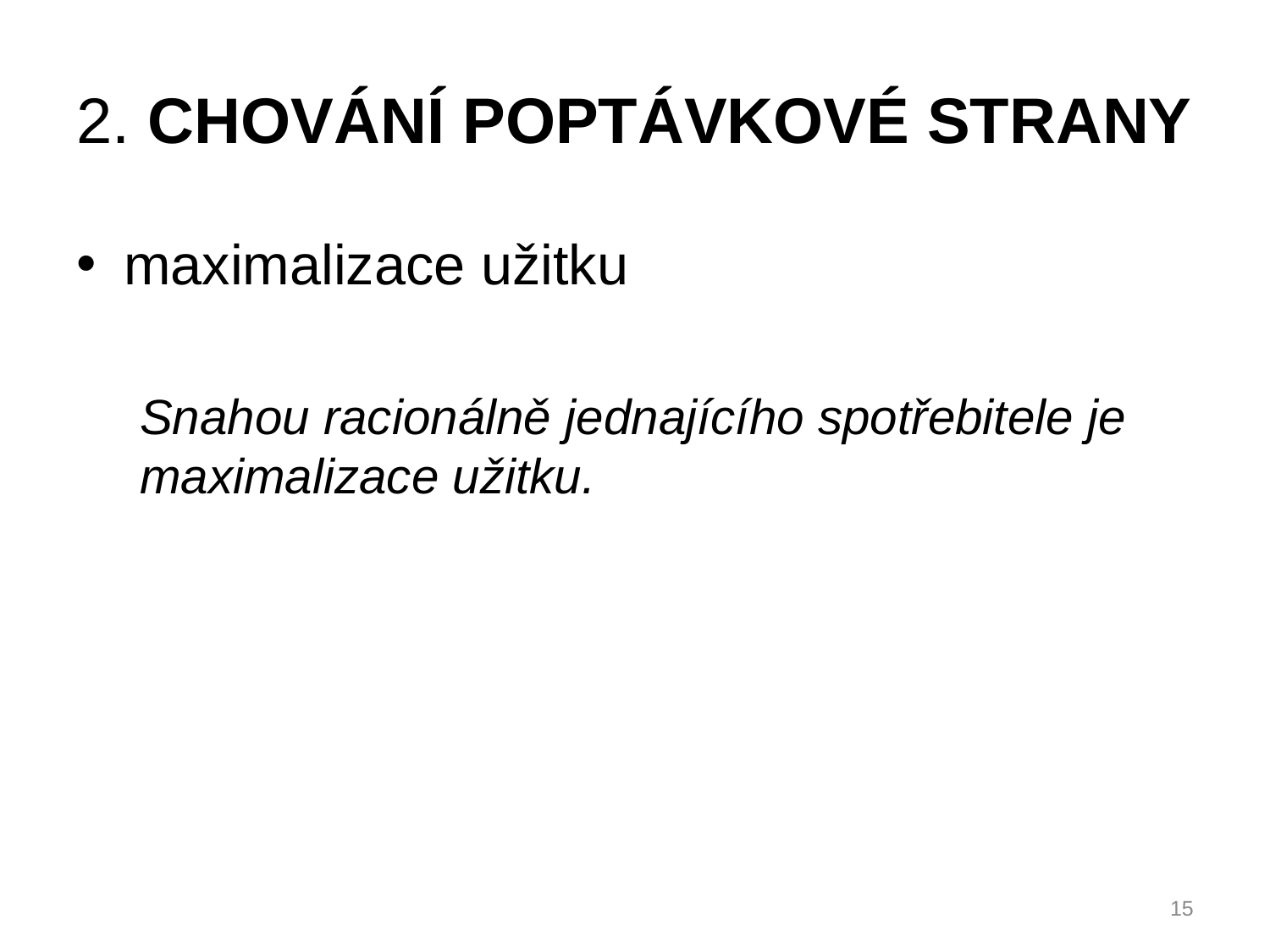

# 2. chování poptávkové strany
maximalizace užitku

Snahou racionálně jednajícího spotřebitele je maximalizace užitku.
15